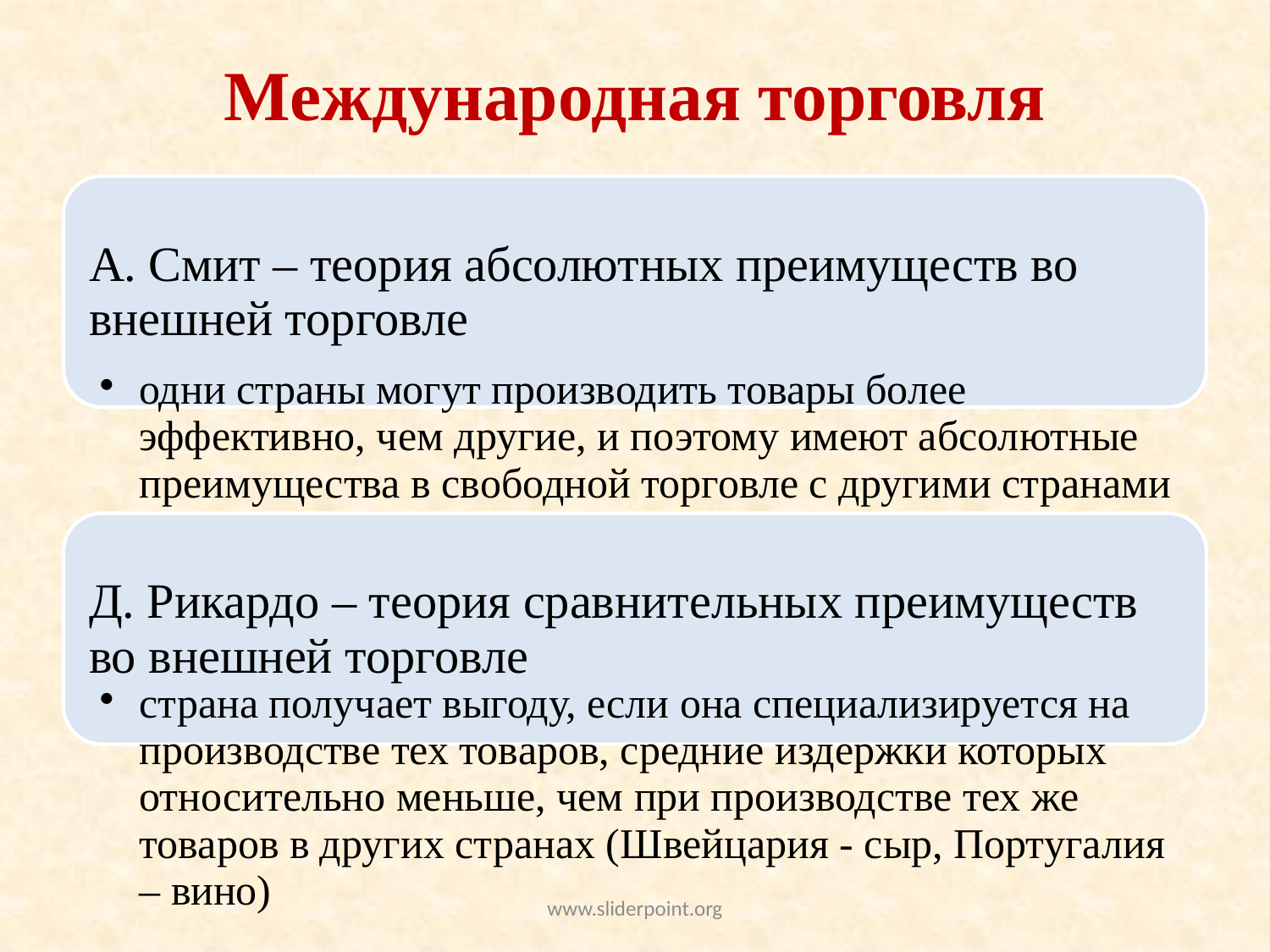

# Международная торговля
А. Смит – теория абсолютных преимуществ во внешней торговле
одни страны могут производить товары более эффективно, чем другие, и поэтому имеют абсолютные преимущества в свободной торговле с другими странами (Россия – газ, Англия  - шерсть))
Д. Рикардо – теория сравнительных преимуществ во внешней торговле
страна получает выгоду, если она специализируется на производстве тех товаров, средние издержки которых относительно меньше, чем при производстве тех же товаров в других странах (Швейцария - сыр, Португалия – вино)
www.sliderpoint.org